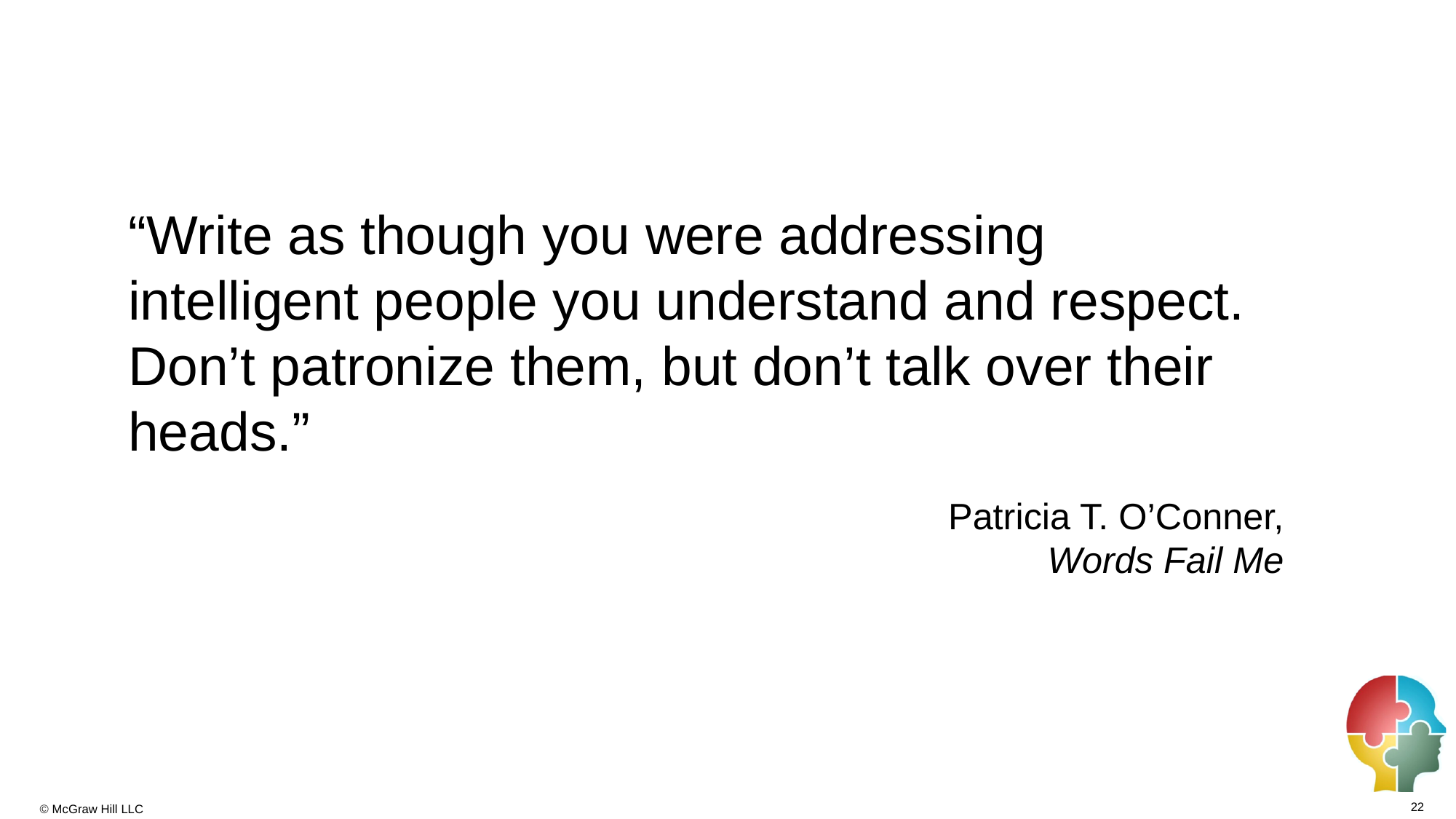

“Write as though you were addressing intelligent people you understand and respect.  Don’t patronize them, but don’t talk over their heads.”
Patricia T. O’Conner,
Words Fail Me
22